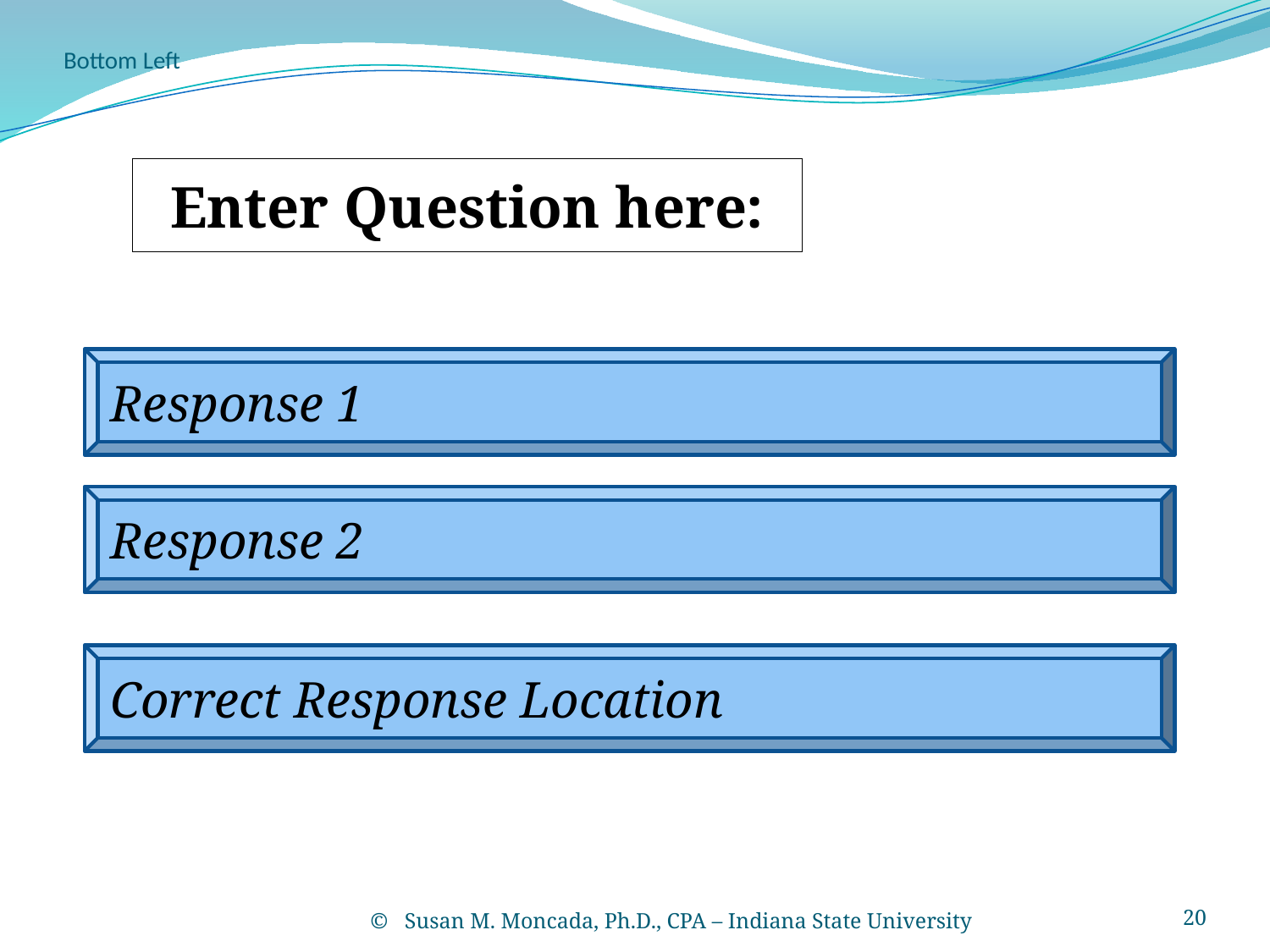

# Bottom Left
Enter Question here:
Response 1
Response 2
Correct Response Location
 Susan M. Moncada, Ph.D., CPA – Indiana State University
20